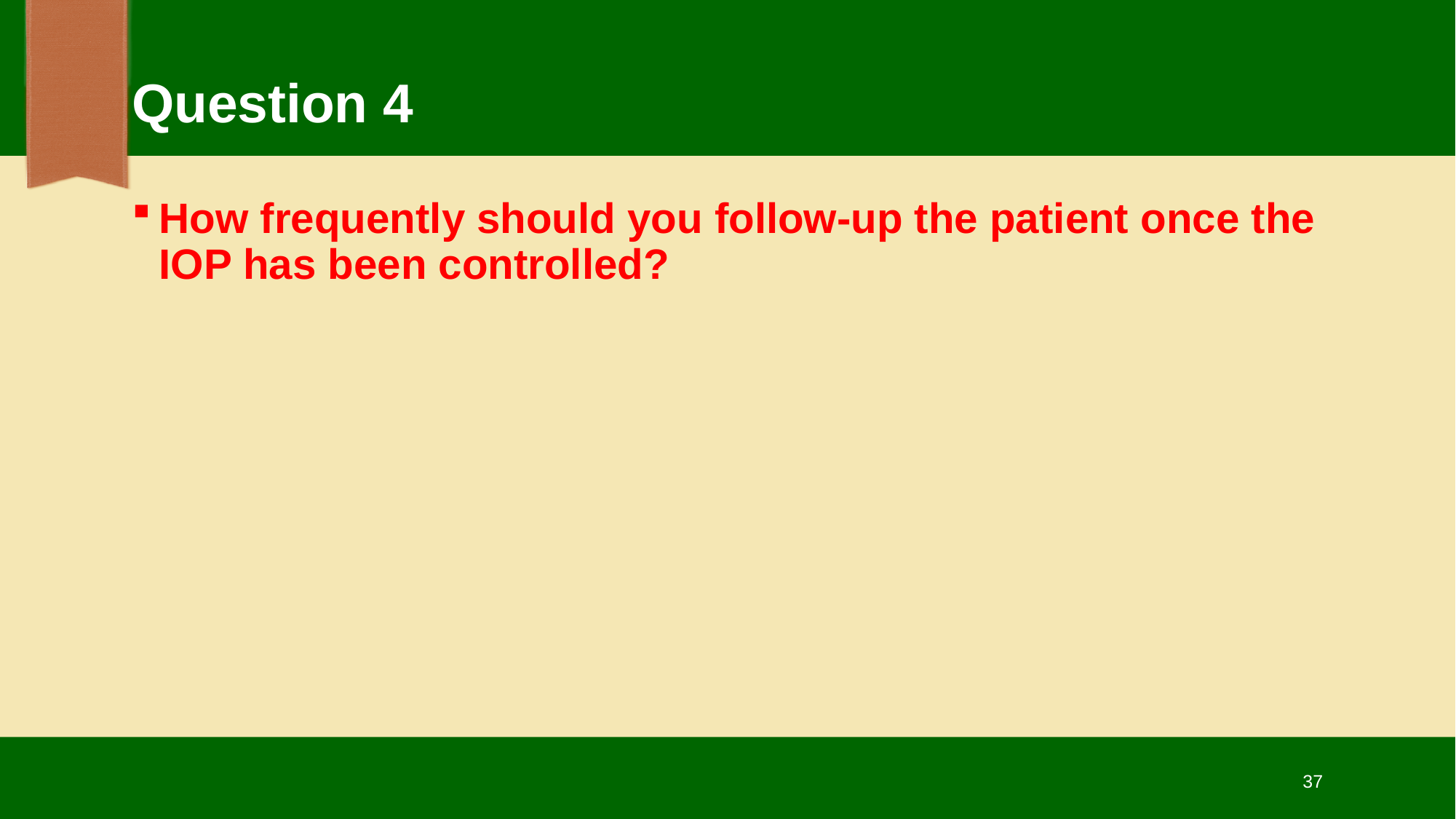

# Question 4
How frequently should you follow-up the patient once the IOP has been controlled?
37